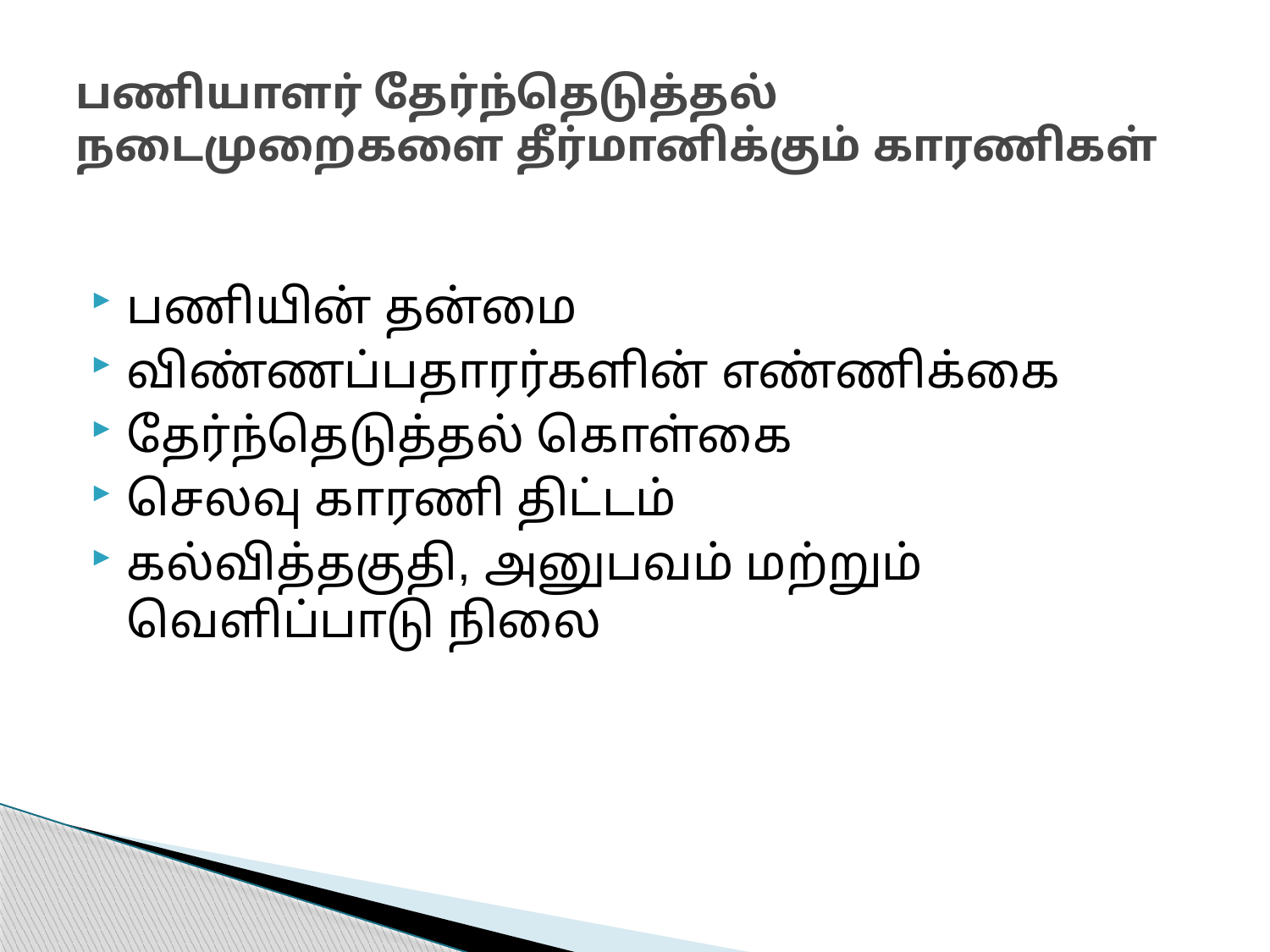

# பணியாளர் தேர்ந்தெடுத்தல் நடைமுறைகளை தீர்மானிக்கும் காரணிகள்

பணியின் தன்மை
விண்ணப்பதாரர்களின் எண்ணிக்கை
தேர்ந்தெடுத்தல் கொள்கை
செலவு காரணி திட்டம்
கல்வித்தகுதி, அனுபவம் மற்றும் வெளிப்பாடு நிலை